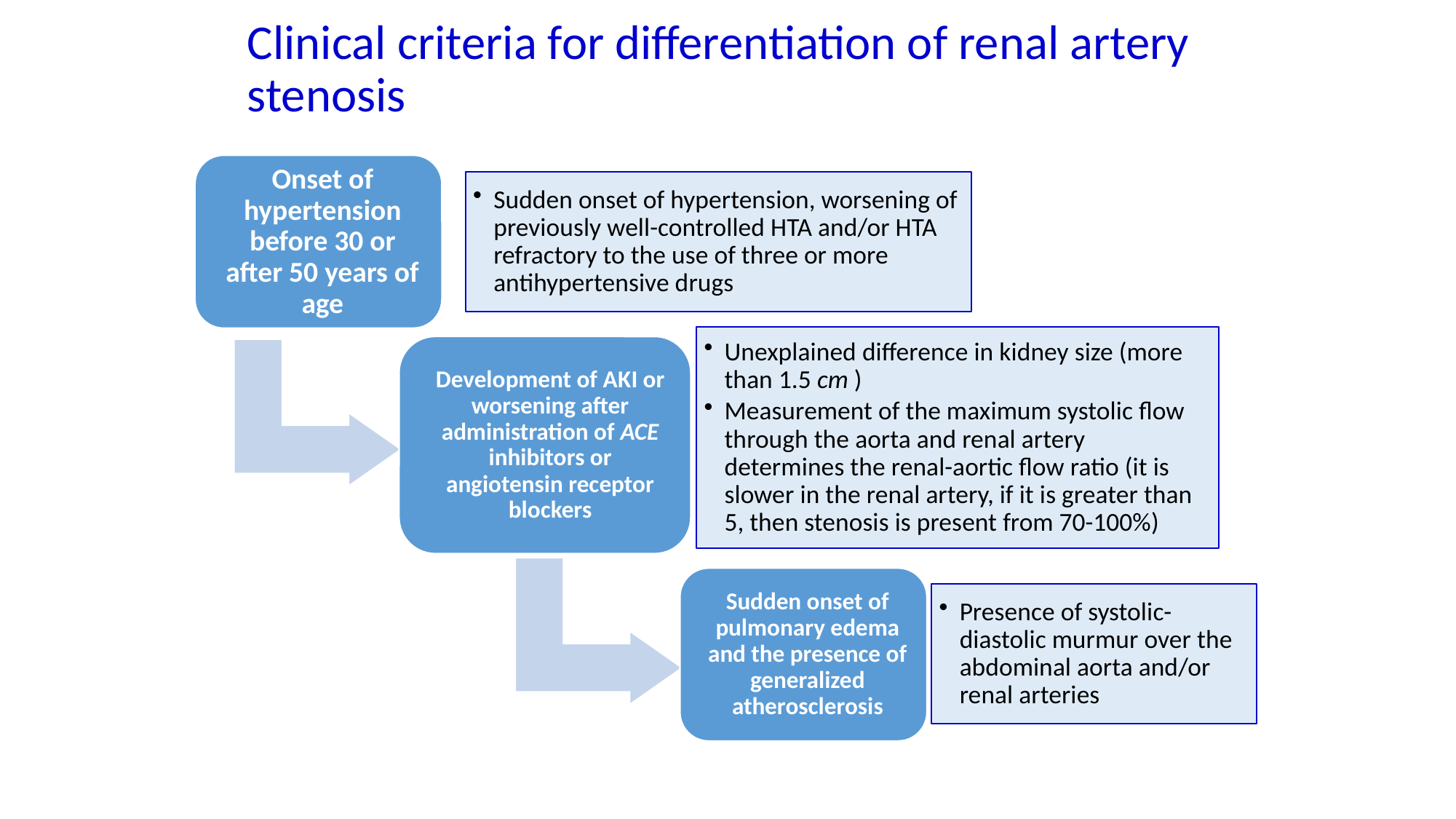

# Clinical criteria for differentiation of renal artery stenosis
Onset of hypertension before 30 or after 50 years of age
Sudden onset of hypertension, worsening of previously well-controlled HTA and/or HTA refractory to the use of three or more antihypertensive drugs
Development of AKI or worsening after administration of ACE inhibitors or angiotensin receptor blockers
Unexplained difference in kidney size (more than 1.5 cm )
Measurement of the maximum systolic flow through the aorta and renal artery determines the renal-aortic flow ratio (it is slower in the renal artery, if it is greater than 5, then stenosis is present from 70-100%)
Sudden onset of pulmonary edema and the presence of generalized atherosclerosis
Presence of systolic-diastolic murmur over the abdominal aorta and/or renal arteries